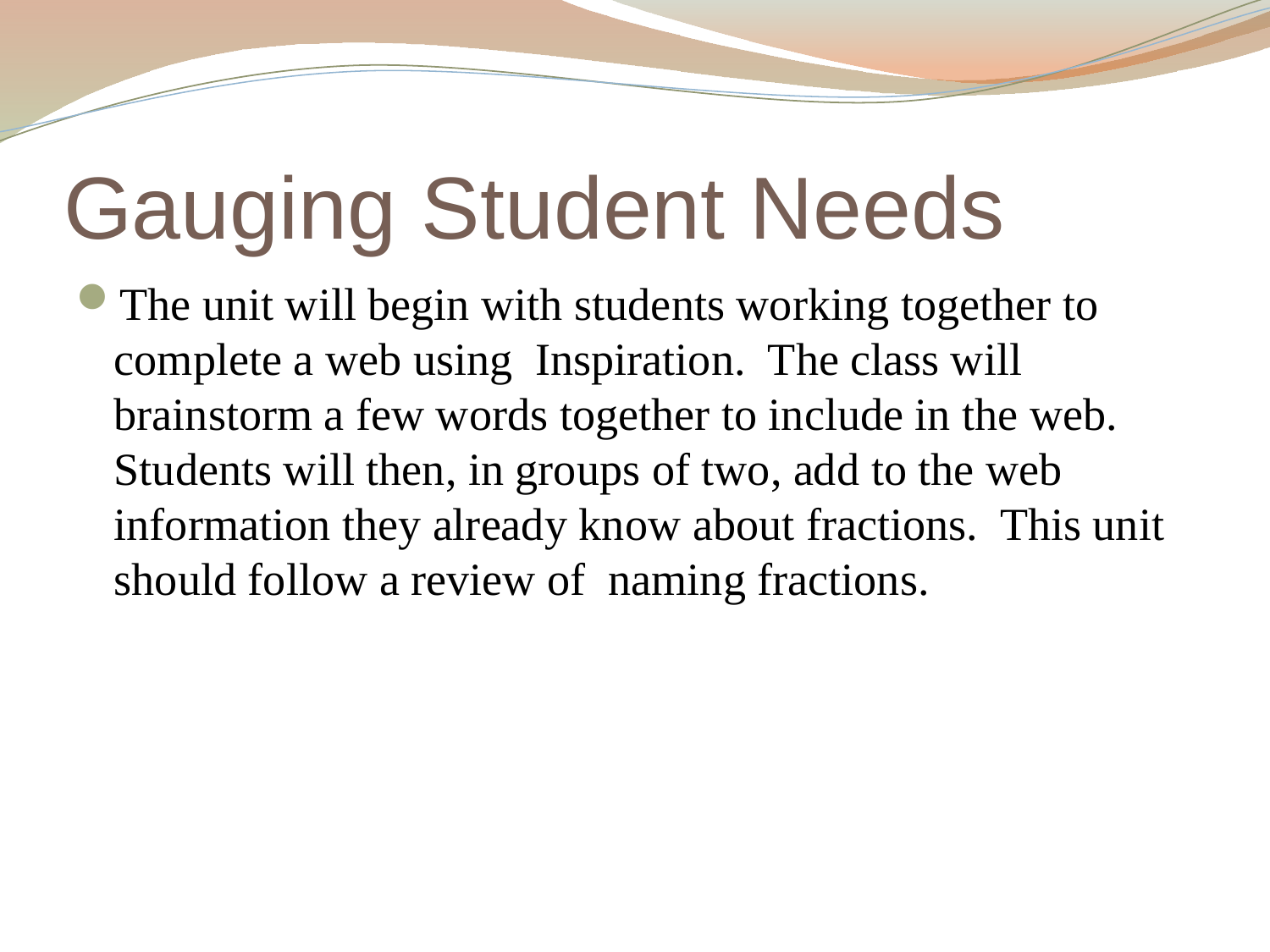

# Gauging Student Needs
The unit will begin with students working together to complete a web using  Inspiration.  The class will brainstorm a few words together to include in the web.  Students will then, in groups of two, add to the web information they already know about fractions.  This unit should follow a review of  naming fractions.